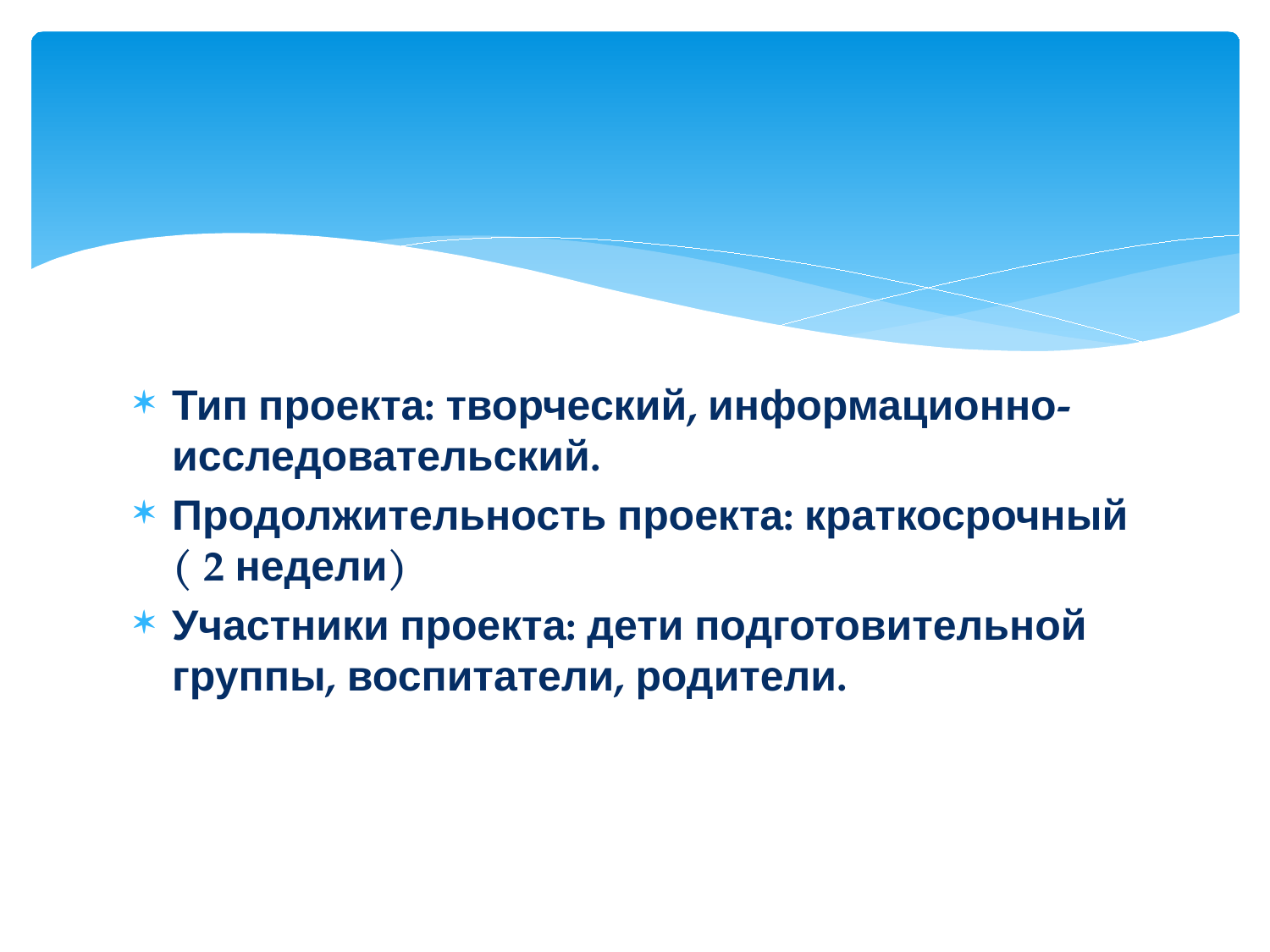

Тип проекта: творческий, информационно- исследовательский.
Продолжительность проекта: краткосрочный ( 2 недели)
Участники проекта: дети подготовительной группы, воспитатели, родители.